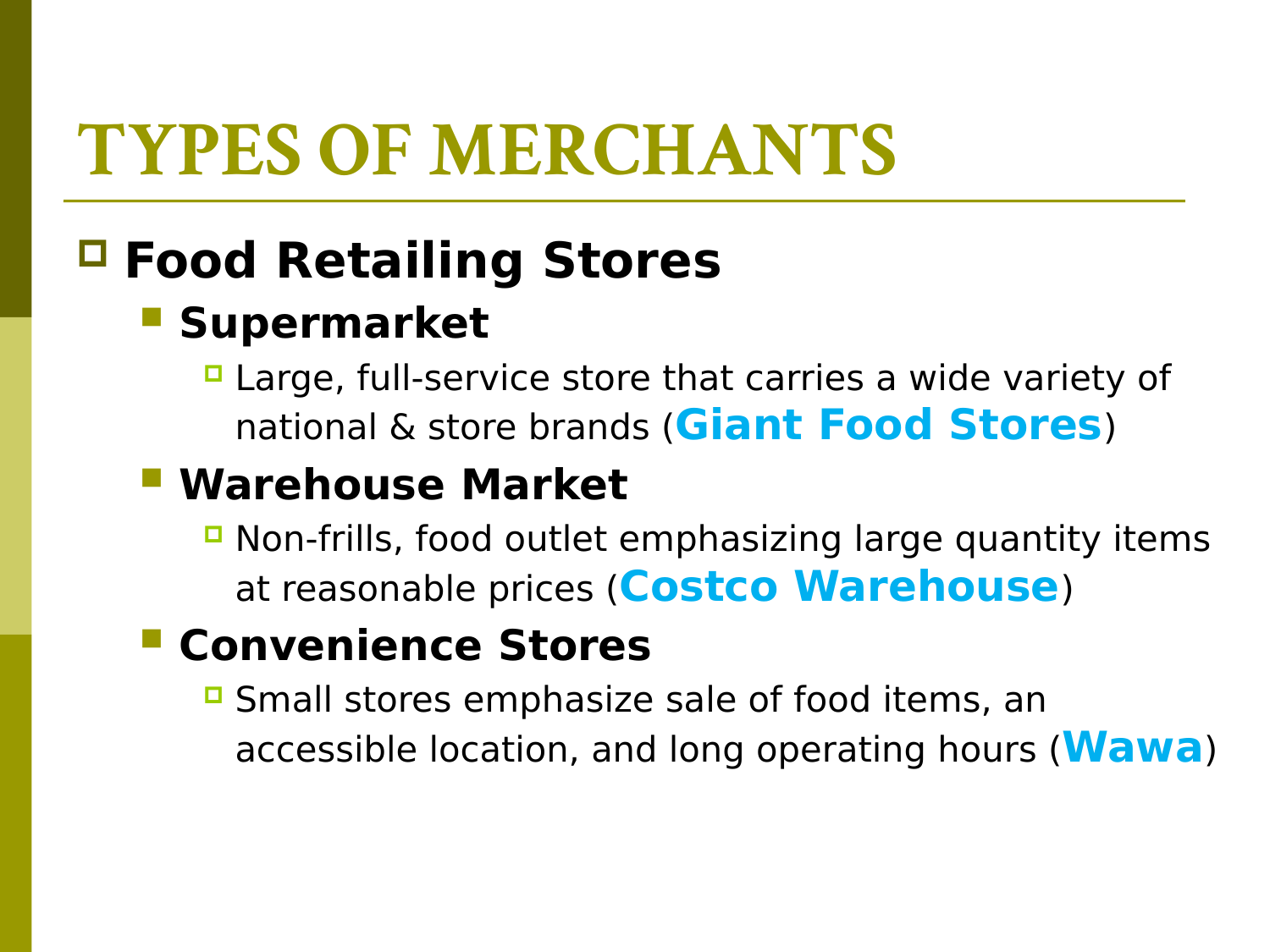

# TYPES OF MERCHANTS
Food Retailing Stores
Supermarket
Large, full-service store that carries a wide variety of national & store brands (Giant Food Stores)
Warehouse Market
Non-frills, food outlet emphasizing large quantity items at reasonable prices (Costco Warehouse)
Convenience Stores
Small stores emphasize sale of food items, an accessible location, and long operating hours (Wawa)